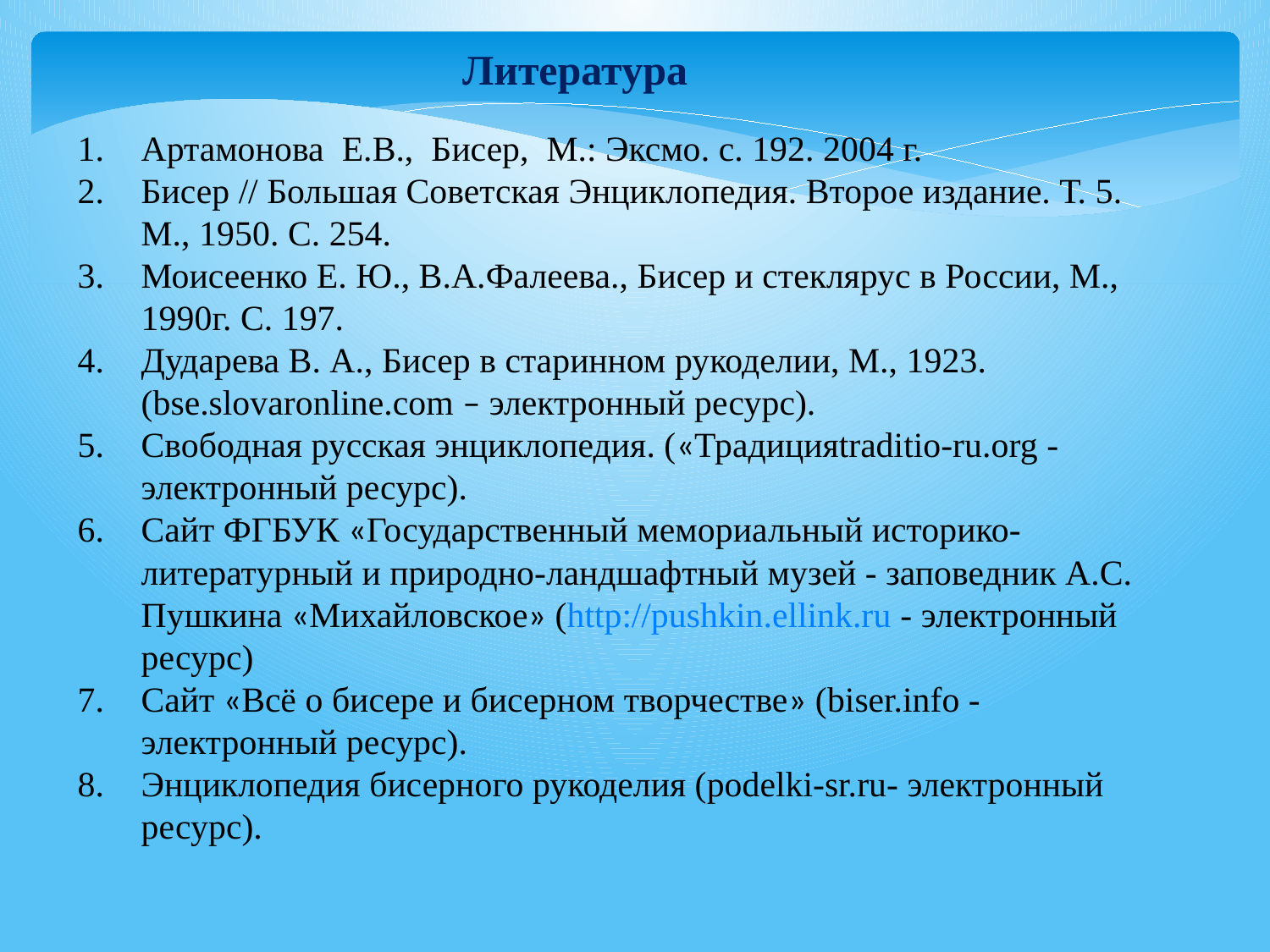

Литература
Артамонова  Е.В.,  Бисер,  М.: Эксмо. с. 192. 2004 г.
Бисер // Большая Советская Энциклопедия. Второе издание. Т. 5. М., 1950. С. 254.
Моисеенко Е. Ю., В.А.Фалеева., Бисер и стеклярус в России, М., 1990г. С. 197.
Дударева В. А., Бисер в старинном рукоделии, М., 1923. (bse.slovaronline.com – электронный ресурс).
Свободная русская энциклопедия. («Традицияtraditio-ru.org - электронный ресурс).
Сайт ФГБУК «Государственный мемориальный историко-литературный и природно-ландшафтный музей - заповедник А.С. Пушкина «Михайловское» (http://pushkin.ellink.ru - электронный ресурс)
Сайт «Всё о бисере и бисерном творчестве» (biser.info - электронный ресурс).
Энциклопедия бисерного рукоделия (podelki-sr.ru- электронный ресурс).